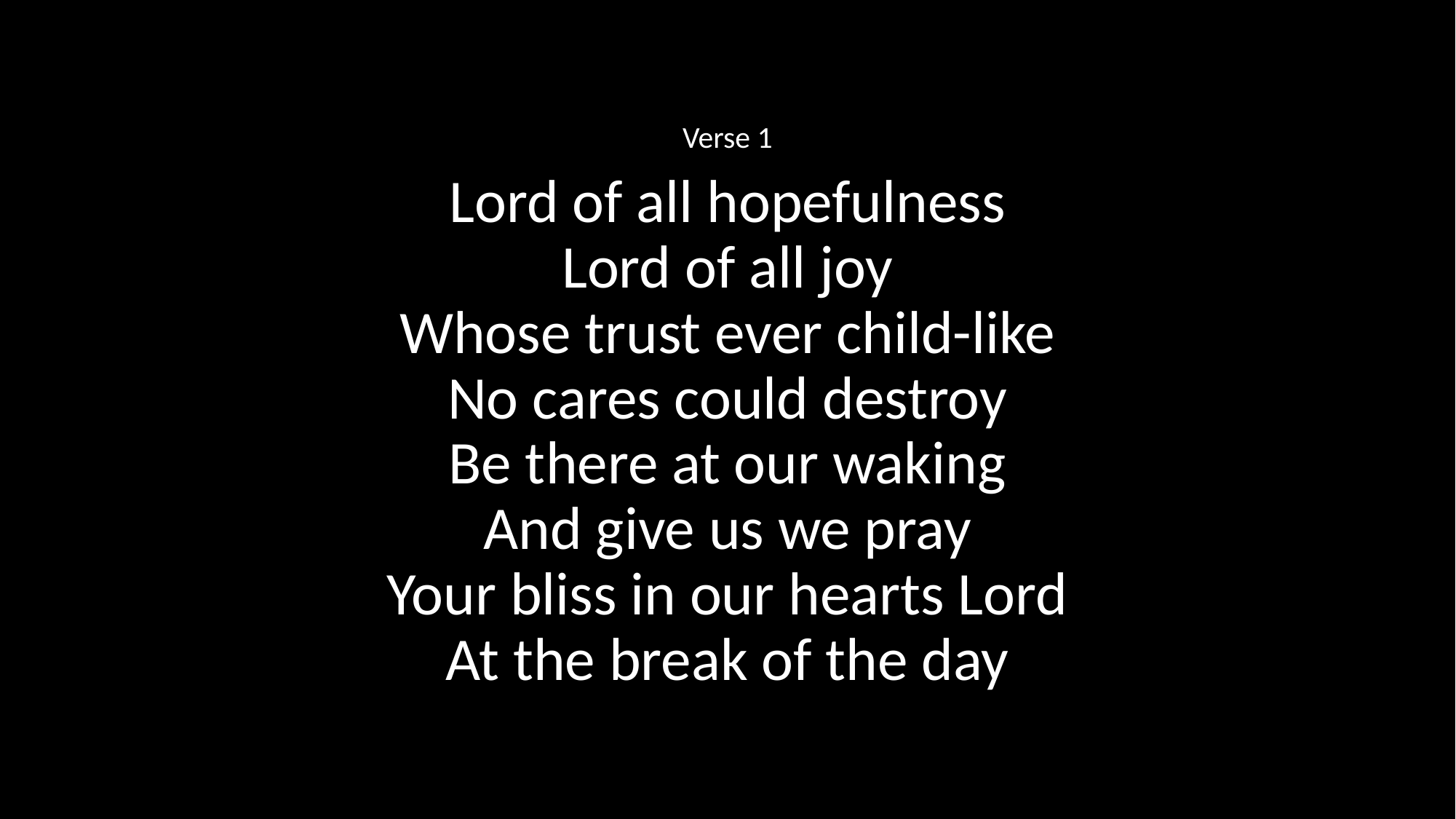

Verse 1
Lord of all hopefulness
Lord of all joy
Whose trust ever child-like
No cares could destroy
Be there at our waking
And give us we pray
Your bliss in our hearts Lord
At the break of the day